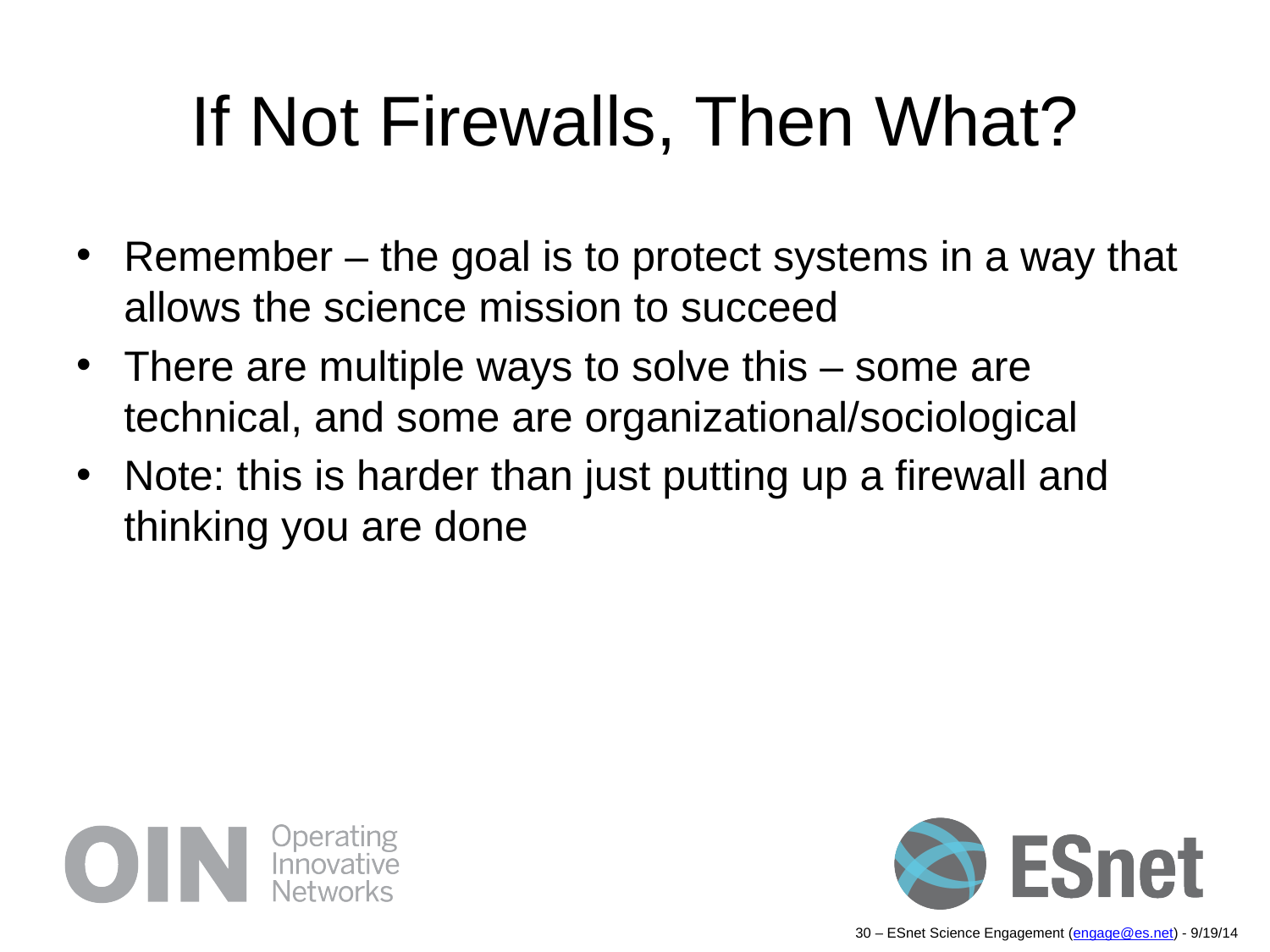

# If Not Firewalls, Then What?
Remember – the goal is to protect systems in a way that allows the science mission to succeed
There are multiple ways to solve this – some are technical, and some are organizational/sociological
Note: this is harder than just putting up a firewall and thinking you are done
30 – ESnet Science Engagement (engage@es.net) - 9/19/14